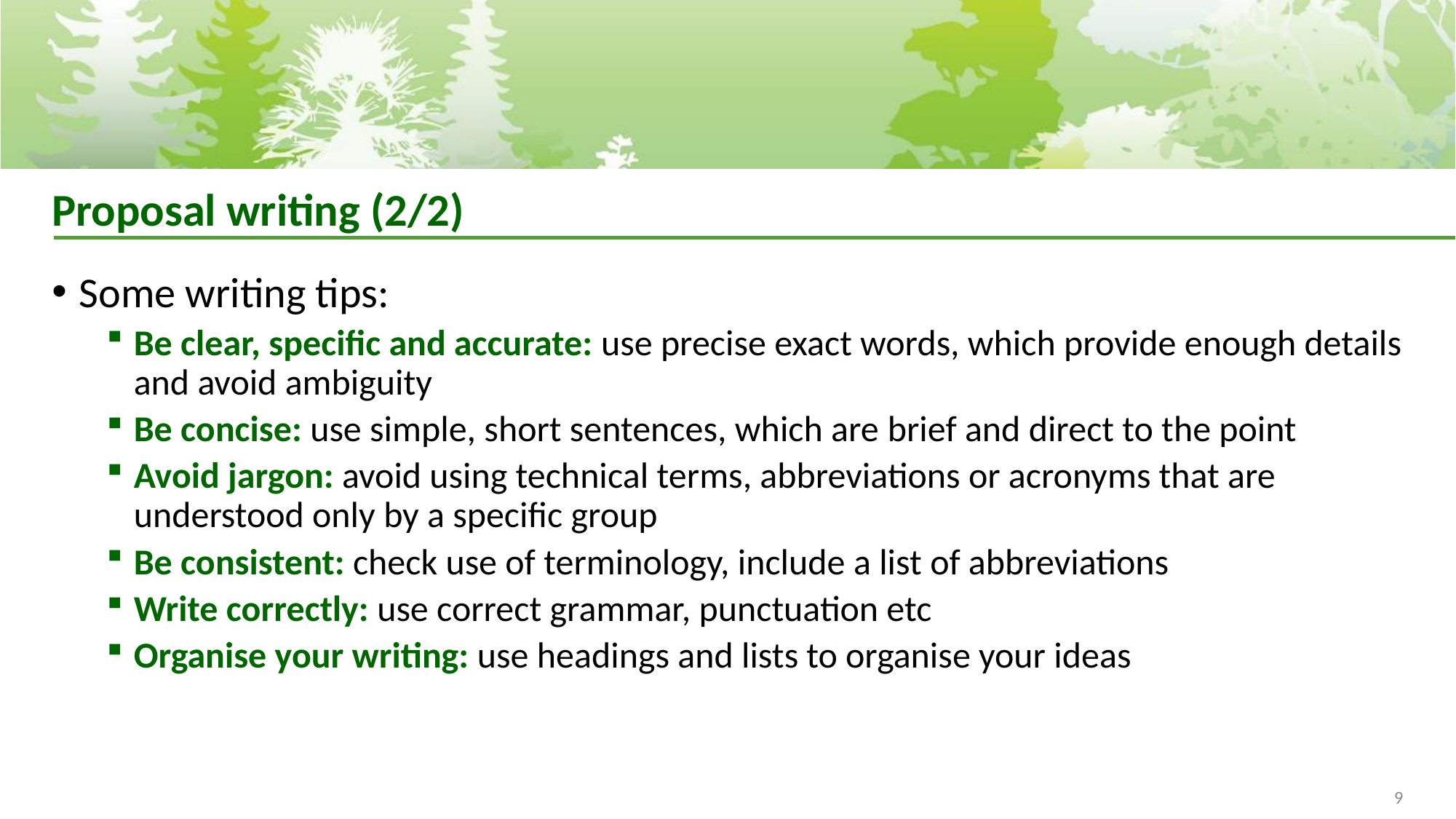

# Proposal writing (2/2)
Some writing tips:
Be clear, specific and accurate: use precise exact words, which provide enough details and avoid ambiguity
Be concise: use simple, short sentences, which are brief and direct to the point
Avoid jargon: avoid using technical terms, abbreviations or acronyms that are understood only by a specific group
Be consistent: check use of terminology, include a list of abbreviations
Write correctly: use correct grammar, punctuation etc
Organise your writing: use headings and lists to organise your ideas

9